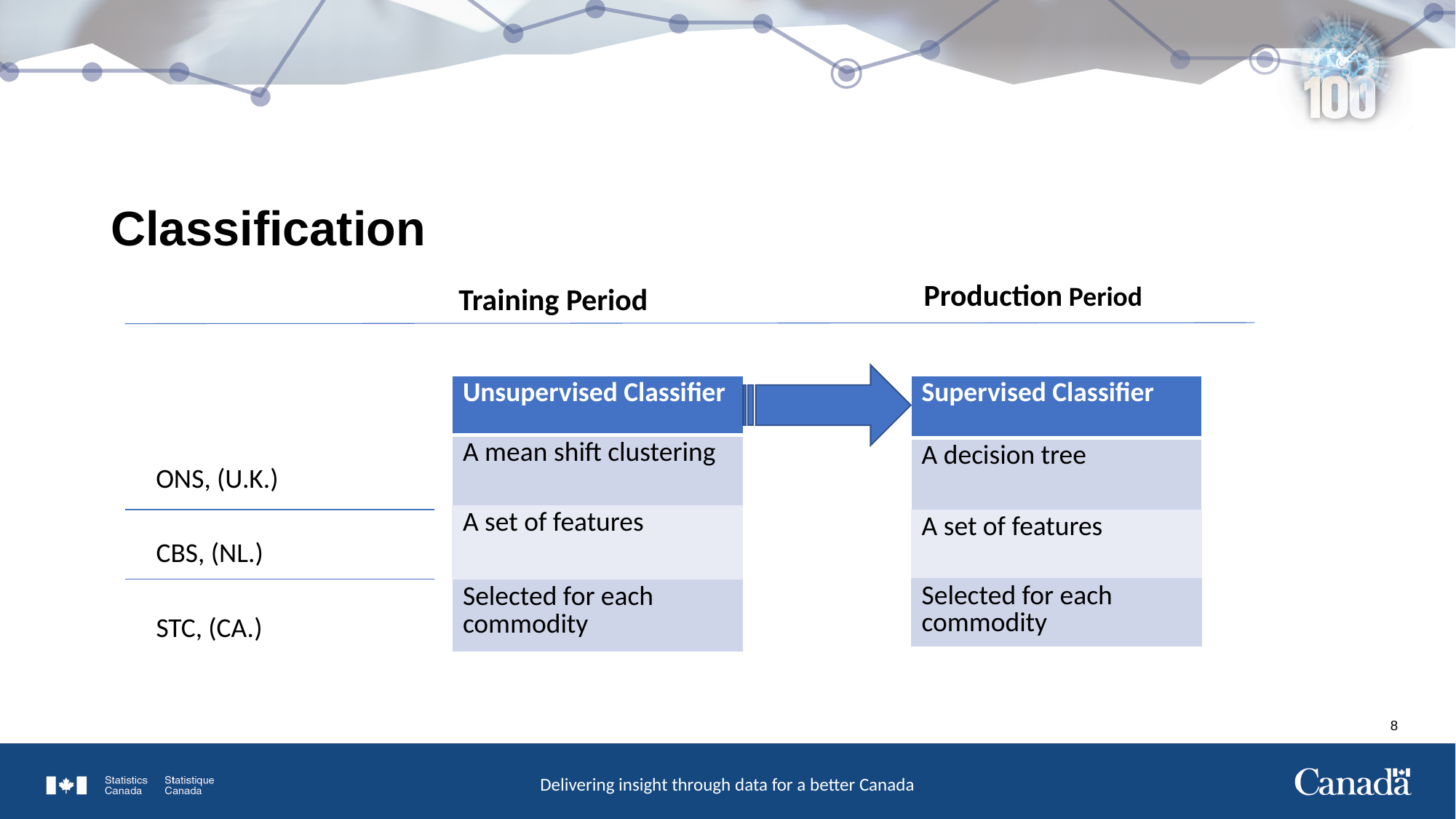

# Classification
Production Period
Training Period

| Unsupervised Classifier |
| --- |
| A mean shift clustering |
| A set of features |
| Selected for each commodity |
| Supervised Classifier |
| --- |
| A decision tree |
| A set of features |
| Selected for each commodity |
ONS, (U.K.)
CBS, (NL.)
STC, (CA.)
8